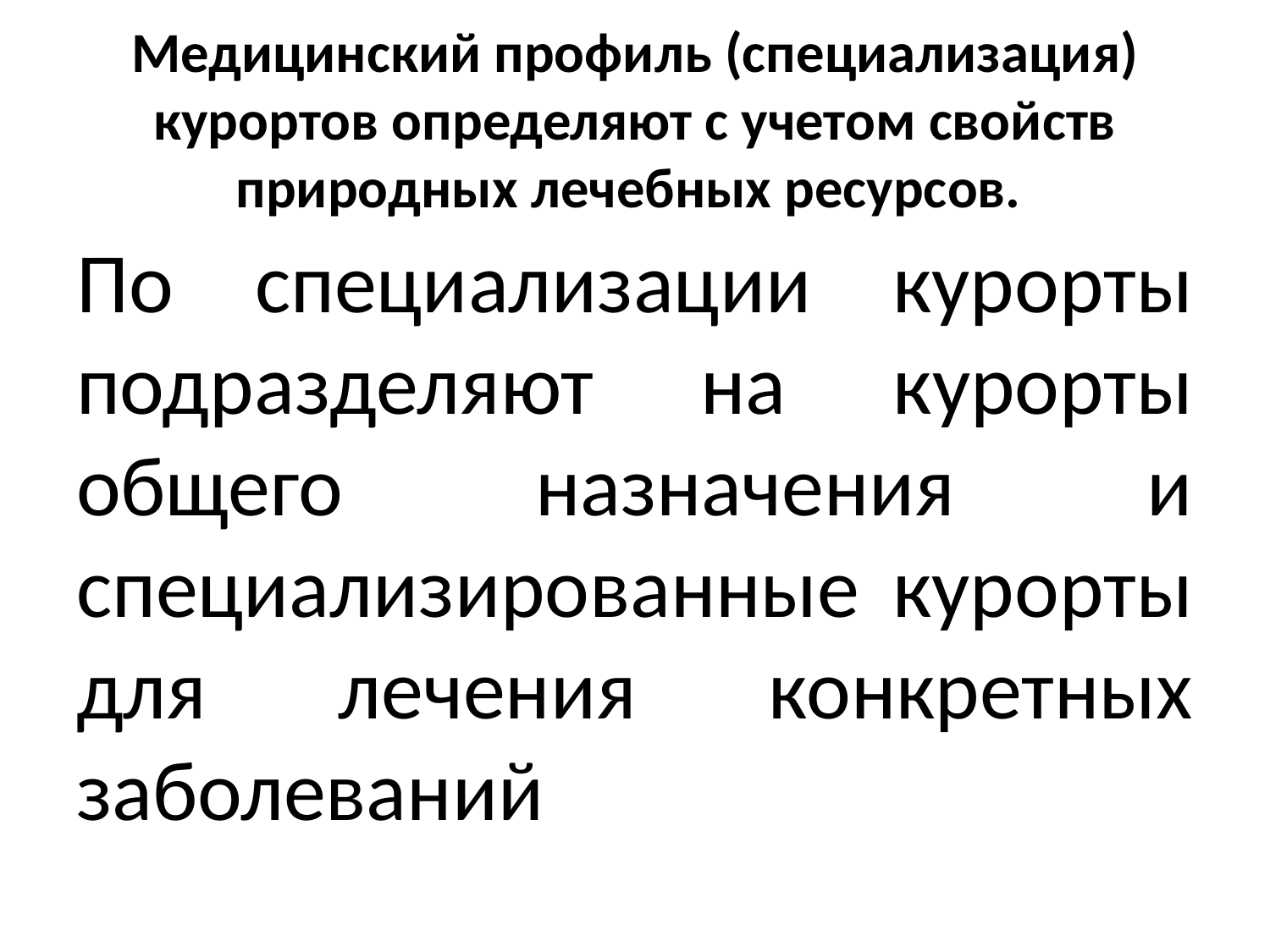

# Медицинский профиль (специализация) курортов определяют с учетом свойств природных лечебных ресурсов.
По специализации курорты подразделяют на курорты общего назначения и специализированные курорты для лечения конкретных заболеваний